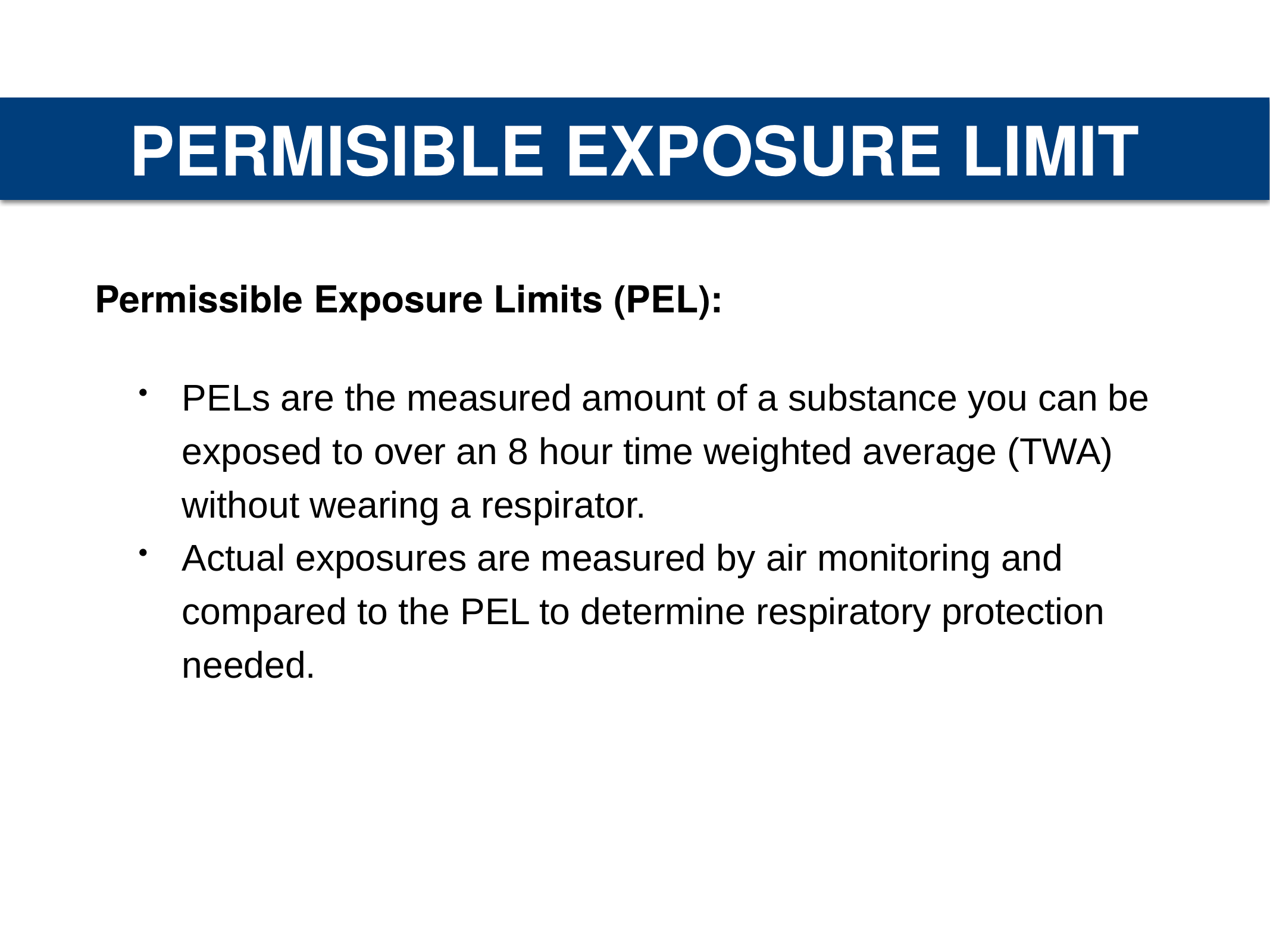

PERMISIBLE EXPOSURE LIMIT
Permissible Exposure Limits (PEL):
PELs are the measured amount of a substance you can be exposed to over an 8 hour time weighted average (TWA) without wearing a respirator.
Actual exposures are measured by air monitoring and compared to the PEL to determine respiratory protection needed.